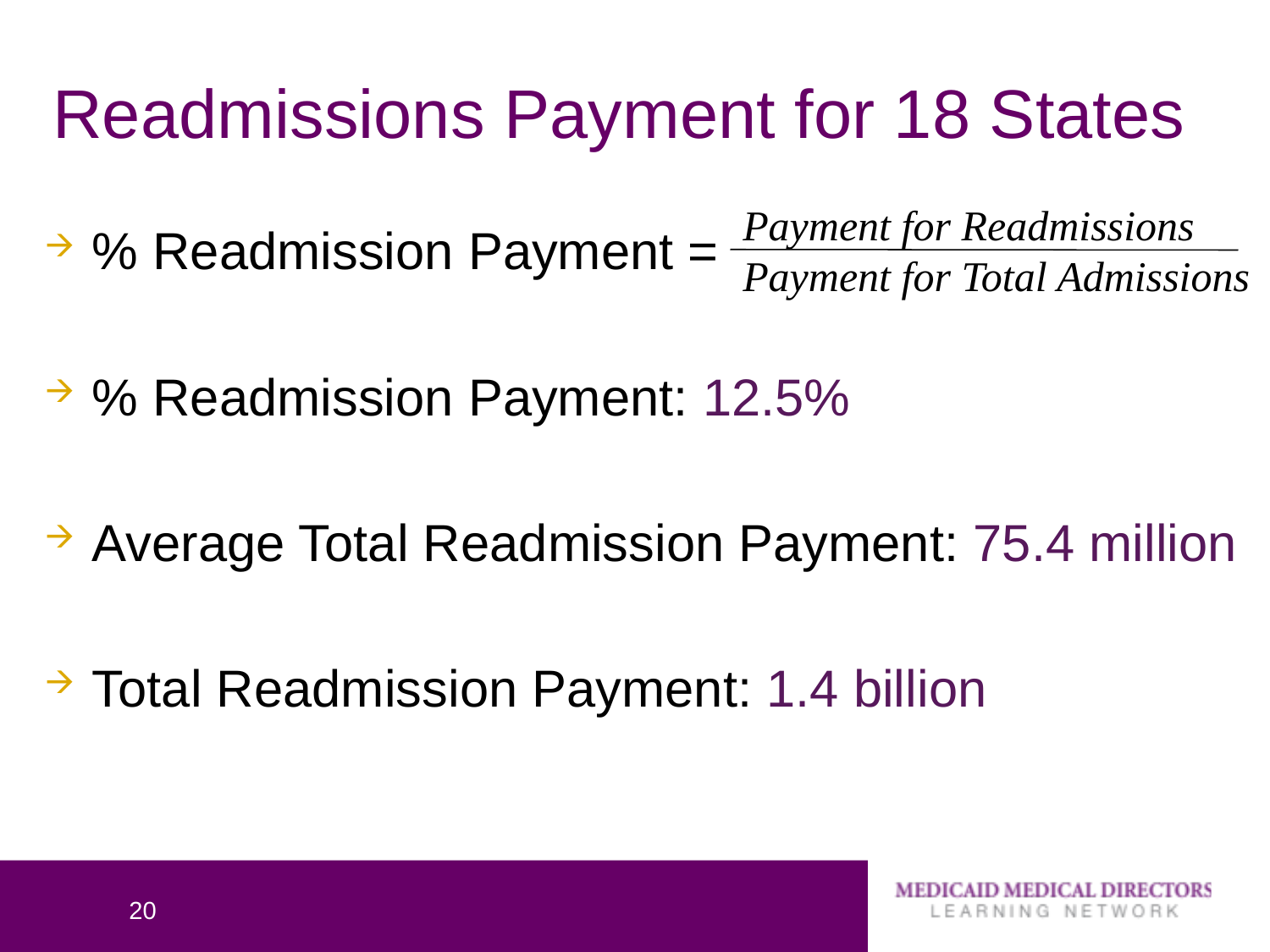

# Readmissions Payment for 18 States
Payment for Readmissions
Payment for Total Admissions
% Readmission Payment =

% Readmission Payment: 12.5%

Average Total Readmission Payment: 75.4 million

Total Readmission Payment: 1.4 billion
20